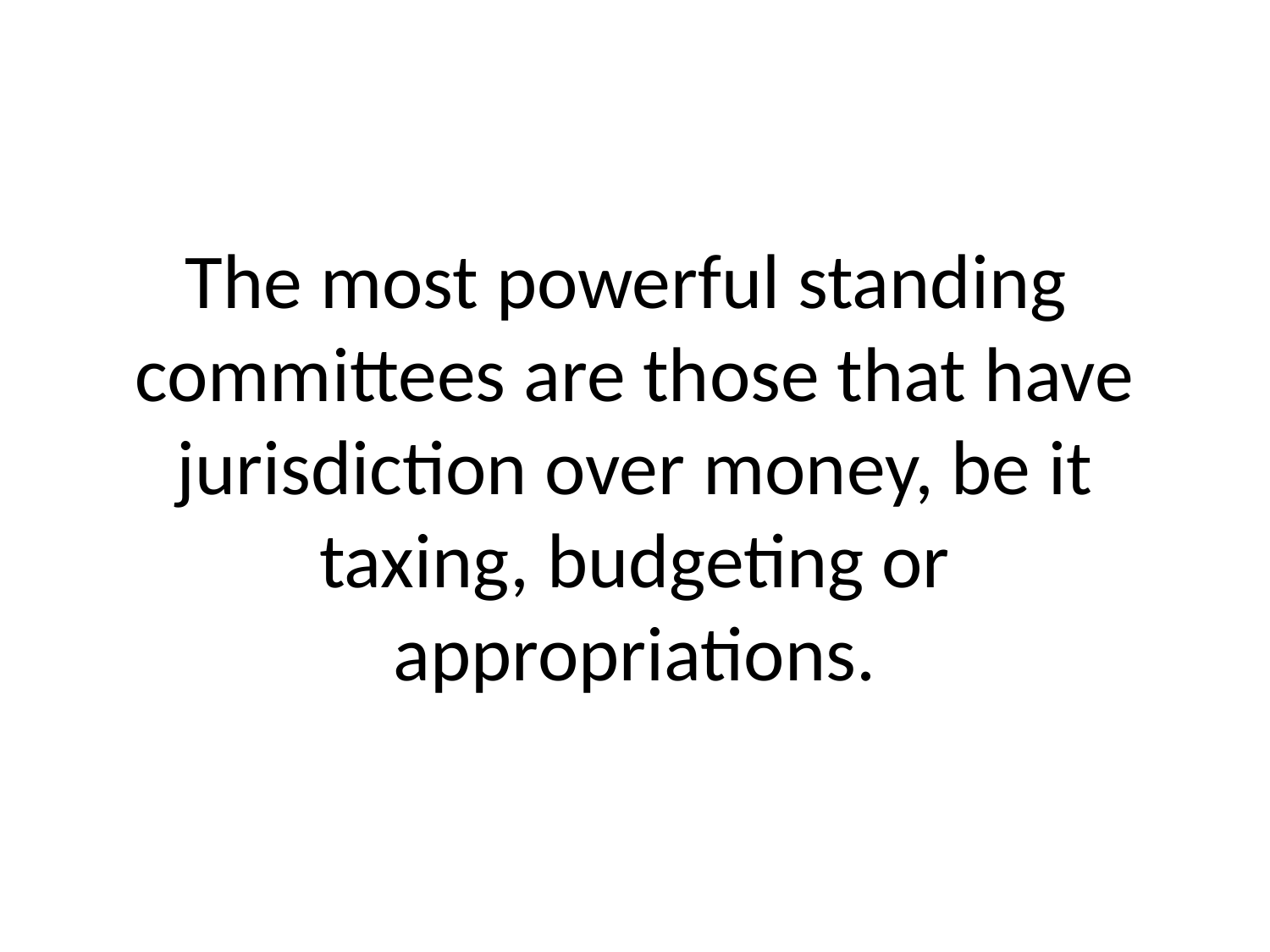

# The most powerful standing  committees are those that have jurisdiction over money, be it taxing, budgeting or appropriations.